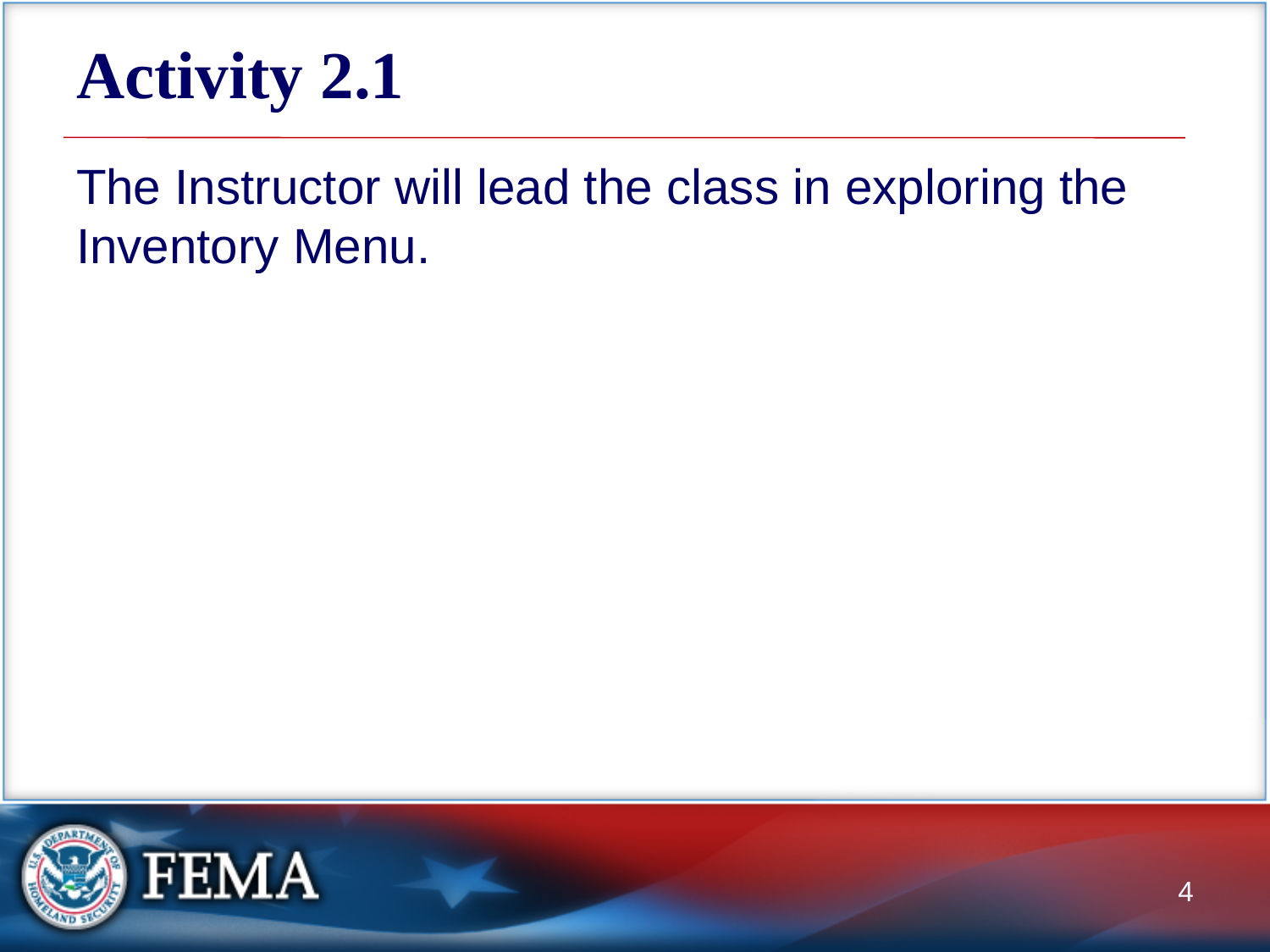

# Activity 2.1
The Instructor will lead the class in exploring the Inventory Menu.
4